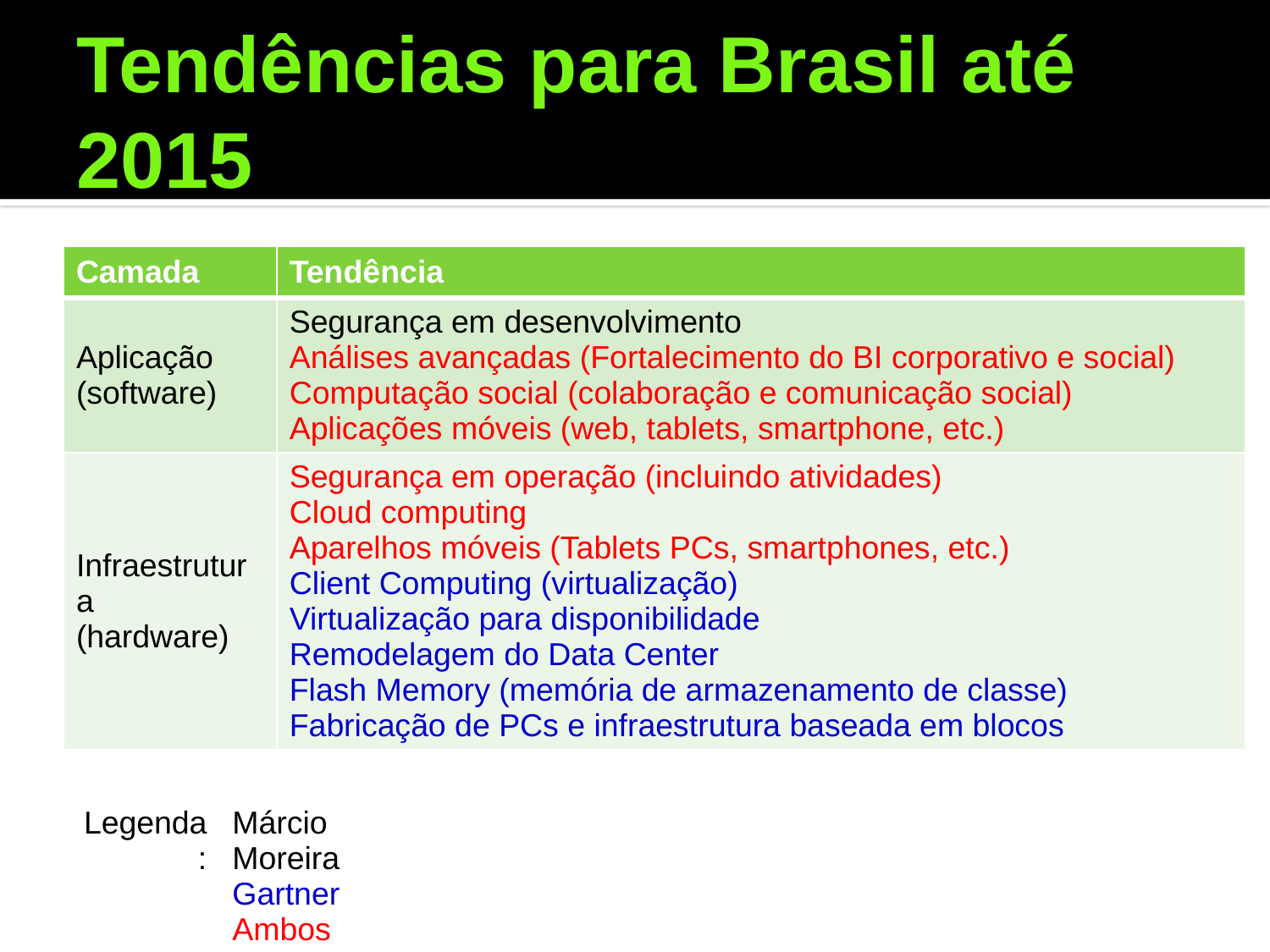

# Tendências para Brasil até 2015
| Camada | Tendência |
| --- | --- |
| Aplicação (software) | Segurança em desenvolvimento Análises avançadas (Fortalecimento do BI corporativo e social) Computação social (colaboração e comunicação social) Aplicações móveis (web, tablets, smartphone, etc.) |
| Infraestrutura (hardware) | Segurança em operação (incluindo atividades) Cloud computing Aparelhos móveis (Tablets PCs, smartphones, etc.) Client Computing (virtualização) Virtualização para disponibilidade Remodelagem do Data Center Flash Memory (memória de armazenamento de classe) Fabricação de PCs e infraestrutura baseada em blocos |
| Legenda: | Márcio Moreira Gartner Ambos |
| --- | --- |